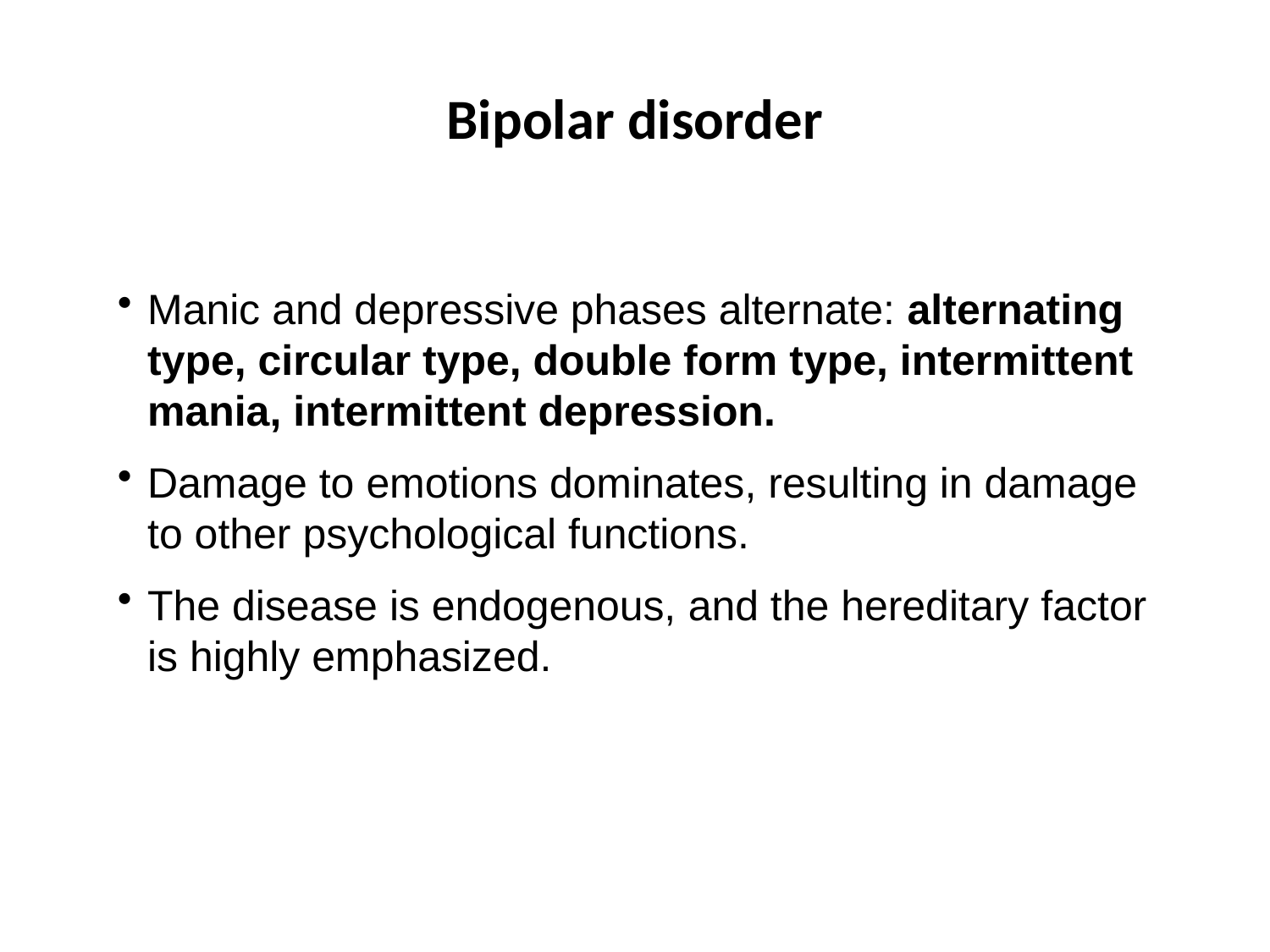

Bipolar disorder
Manic and depressive phases alternate: alternating type, circular type, double form type, intermittent mania, intermittent depression.
Damage to emotions dominates, resulting in damage to other psychological functions.
The disease is endogenous, and the hereditary factor is highly emphasized.